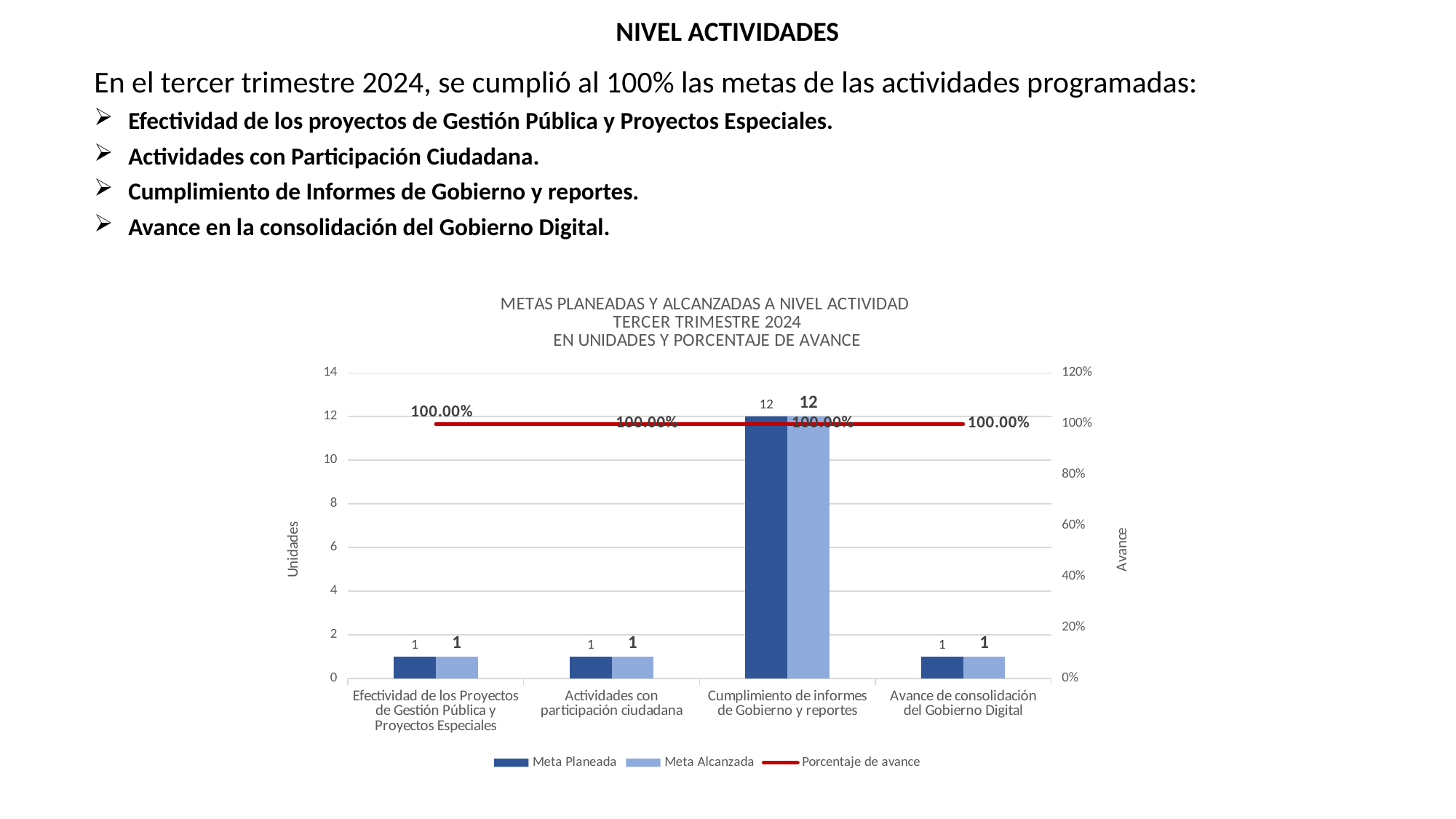

NIVEL ACTIVIDADES
En el tercer trimestre 2024, se cumplió al 100% las metas de las actividades programadas:
Efectividad de los proyectos de Gestión Pública y Proyectos Especiales.
Actividades con Participación Ciudadana.
Cumplimiento de Informes de Gobierno y reportes.
Avance en la consolidación del Gobierno Digital.

### Chart: METAS PLANEADAS Y ALCANZADAS A NIVEL ACTIVIDAD
TERCER TRIMESTRE 2024
EN UNIDADES Y PORCENTAJE DE AVANCE

| Category | Meta Planeada | Meta Alcanzada |  |
|---|---|---|---|
| Efectividad de los Proyectos de Gestión Pública y Proyectos Especiales | 1.0 | 1.0 | 1.0 |
| Actividades con participación ciudadana | 1.0 | 1.0 | 1.0 |
| Cumplimiento de informes de Gobierno y reportes | 12.0 | 12.0 | 1.0 |
| Avance de consolidación del Gobierno Digital | 1.0 | 1.0 | 1.0 |